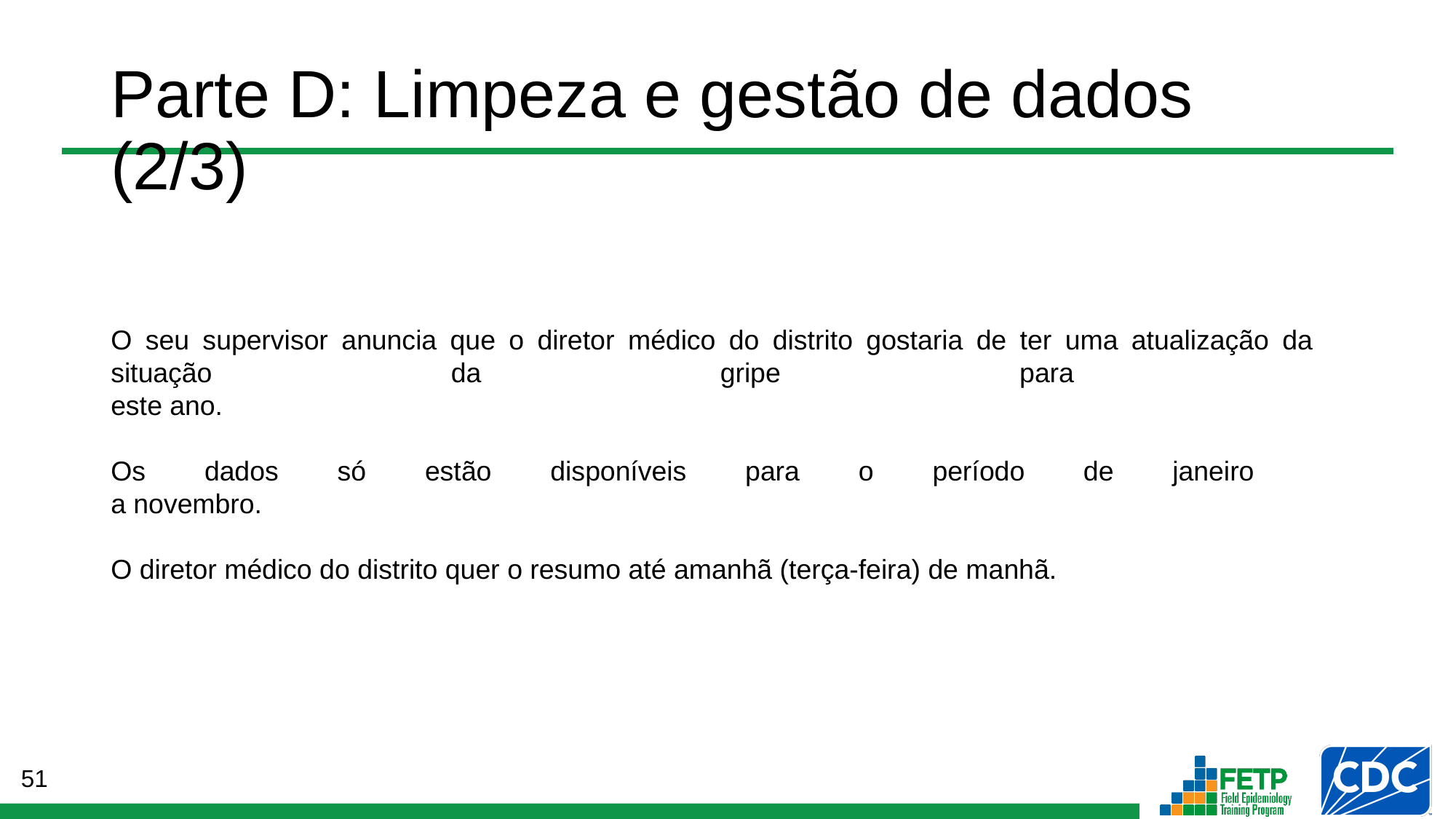

# Parte D: Limpeza e gestão de dados (2/3)
O seu supervisor anuncia que o diretor médico do distrito gostaria de ter uma atualização da situação da gripe para
este ano.

Os dados só estão disponíveis para o período de janeiro
a novembro.

O diretor médico do distrito quer o resumo até amanhã (terça-feira) de manhã.